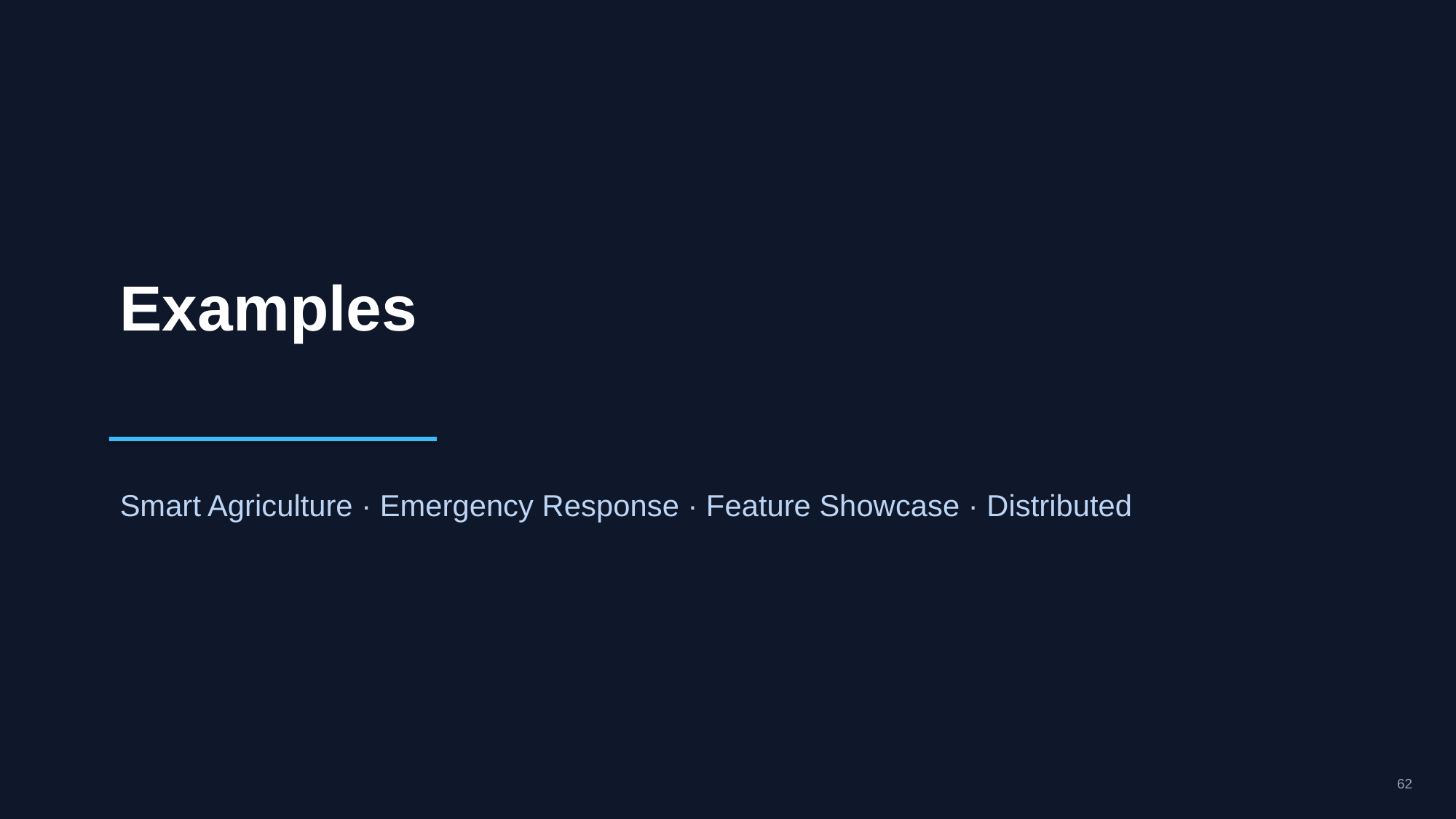

Examples

Smart Agriculture · Emergency Response · Feature Showcase · Distributed
62